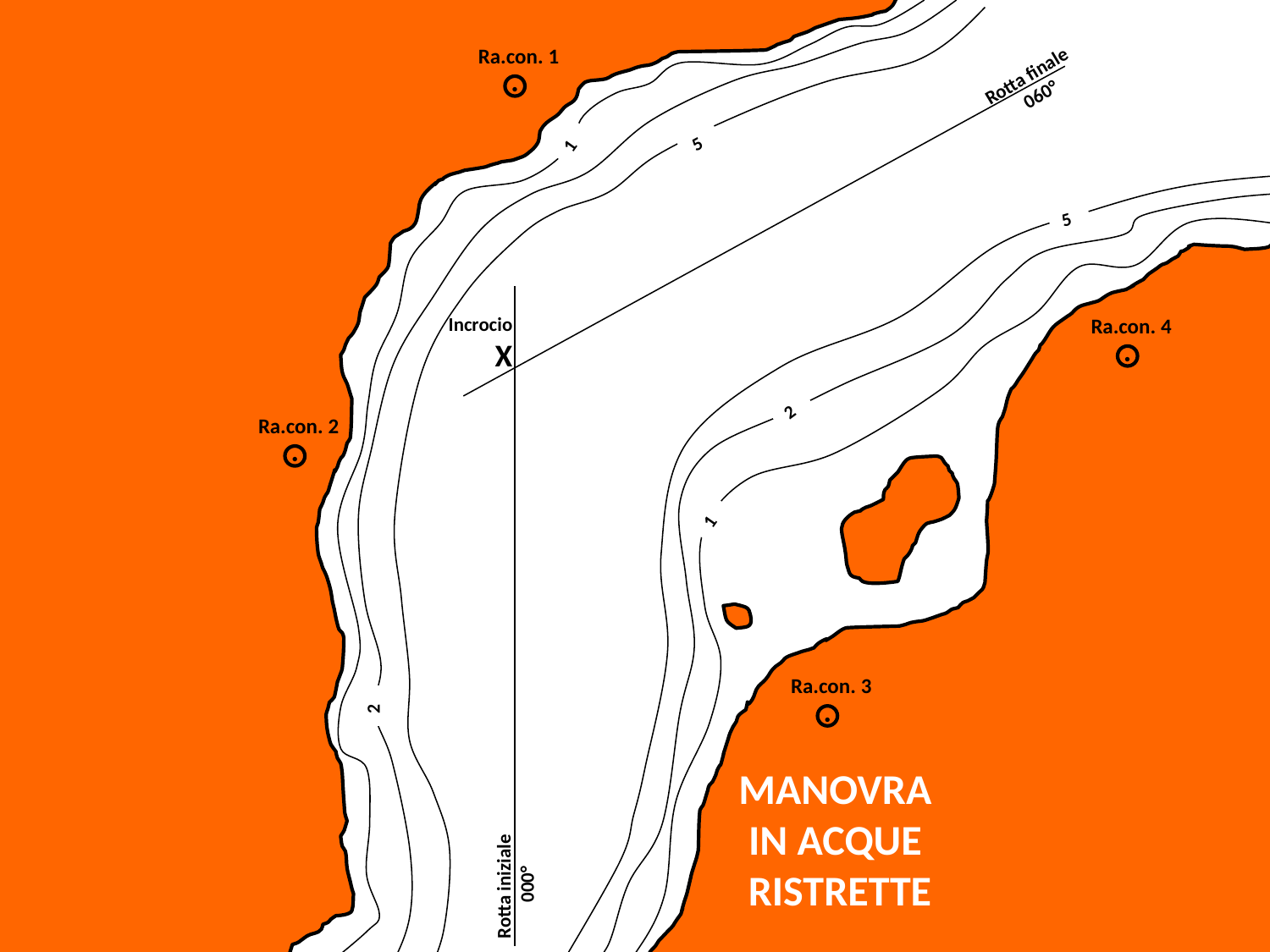

Ra.con. 1
Rotta finale
060°
·
5
1

5

Incrocio
X

Ra.con. 4
·
2
Ra.con. 2
·

1

Ra.con. 3
2
·
MANOVRA
IN ACQUE
RISTRETTE
Rotta iniziale
000°